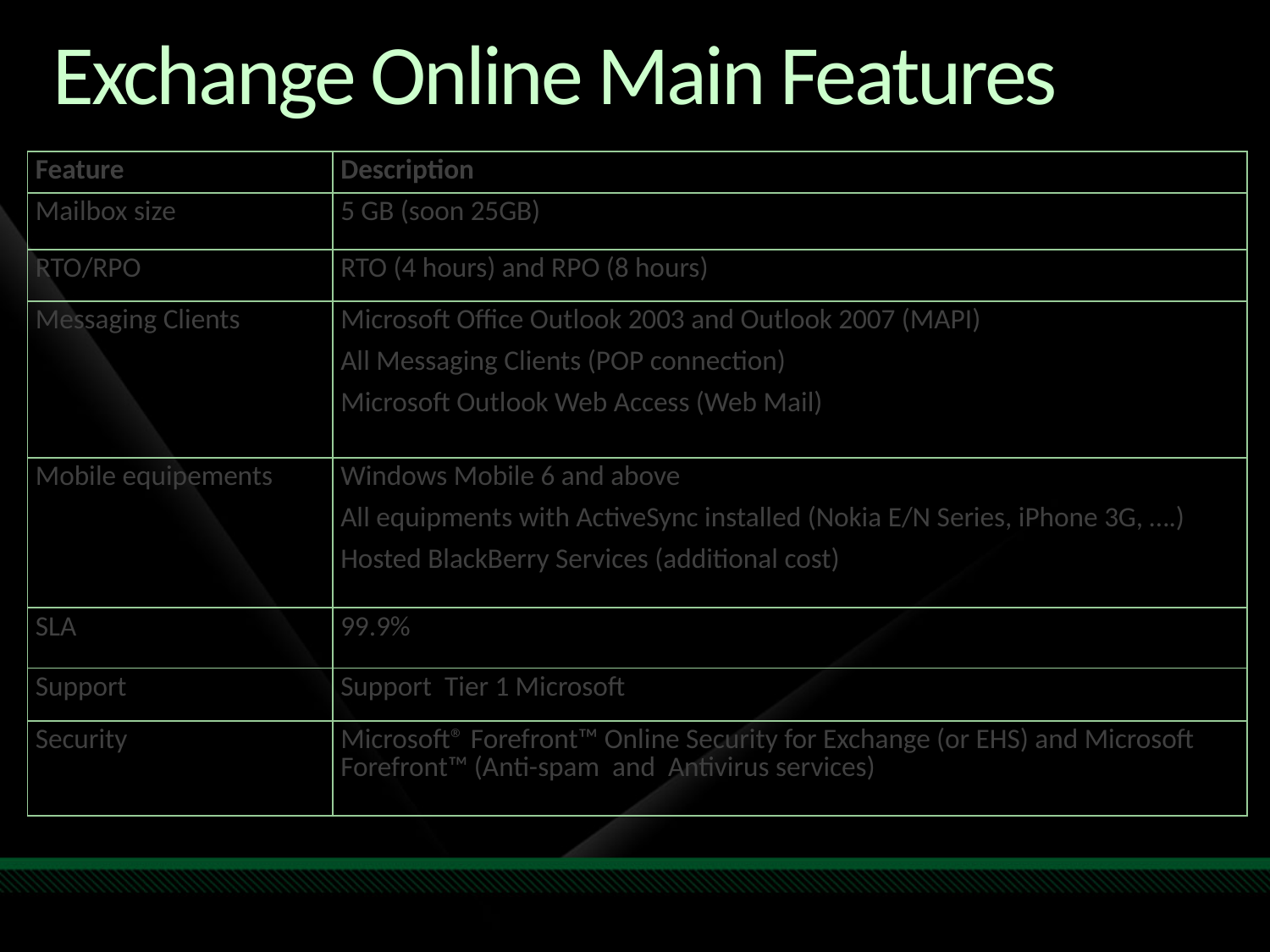

# Exchange Online Main Features
| Feature | Description |
| --- | --- |
| Mailbox size | 5 GB (soon 25GB) |
| RTO/RPO | RTO (4 hours) and RPO (8 hours) |
| Messaging Clients | Microsoft Office Outlook 2003 and Outlook 2007 (MAPI) All Messaging Clients (POP connection) Microsoft Outlook Web Access (Web Mail) |
| Mobile equipements | Windows Mobile 6 and above All equipments with ActiveSync installed (Nokia E/N Series, iPhone 3G, ….) Hosted BlackBerry Services (additional cost) |
| SLA | 99.9% |
| Support | Support Tier 1 Microsoft |
| Security | Microsoft® Forefront™ Online Security for Exchange (or EHS) and Microsoft Forefront™ (Anti-spam and Antivirus services) |